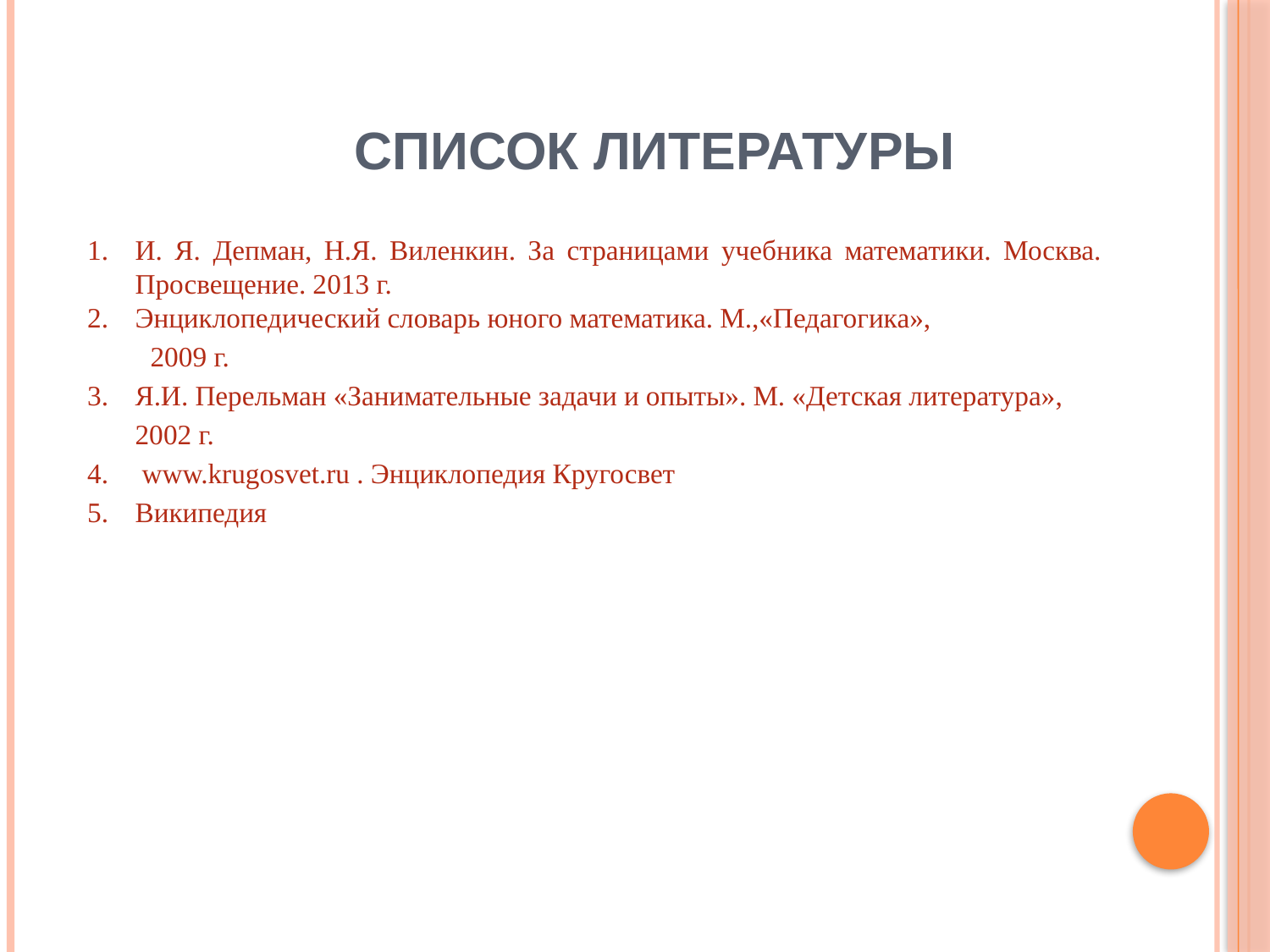

# Список литературы
И. Я. Депман, Н.Я. Виленкин. За страницами учебника математики. Москва. Просвещение. 2013 г.
Энциклопедический словарь юного математика. М.,«Педагогика»,
         2009 г.
Я.И. Перельман «Занимательные задачи и опыты». М. «Детская литература»,     2002 г.
 www.krugosvet.ru . Энциклопедия Кругосвет
Википедия